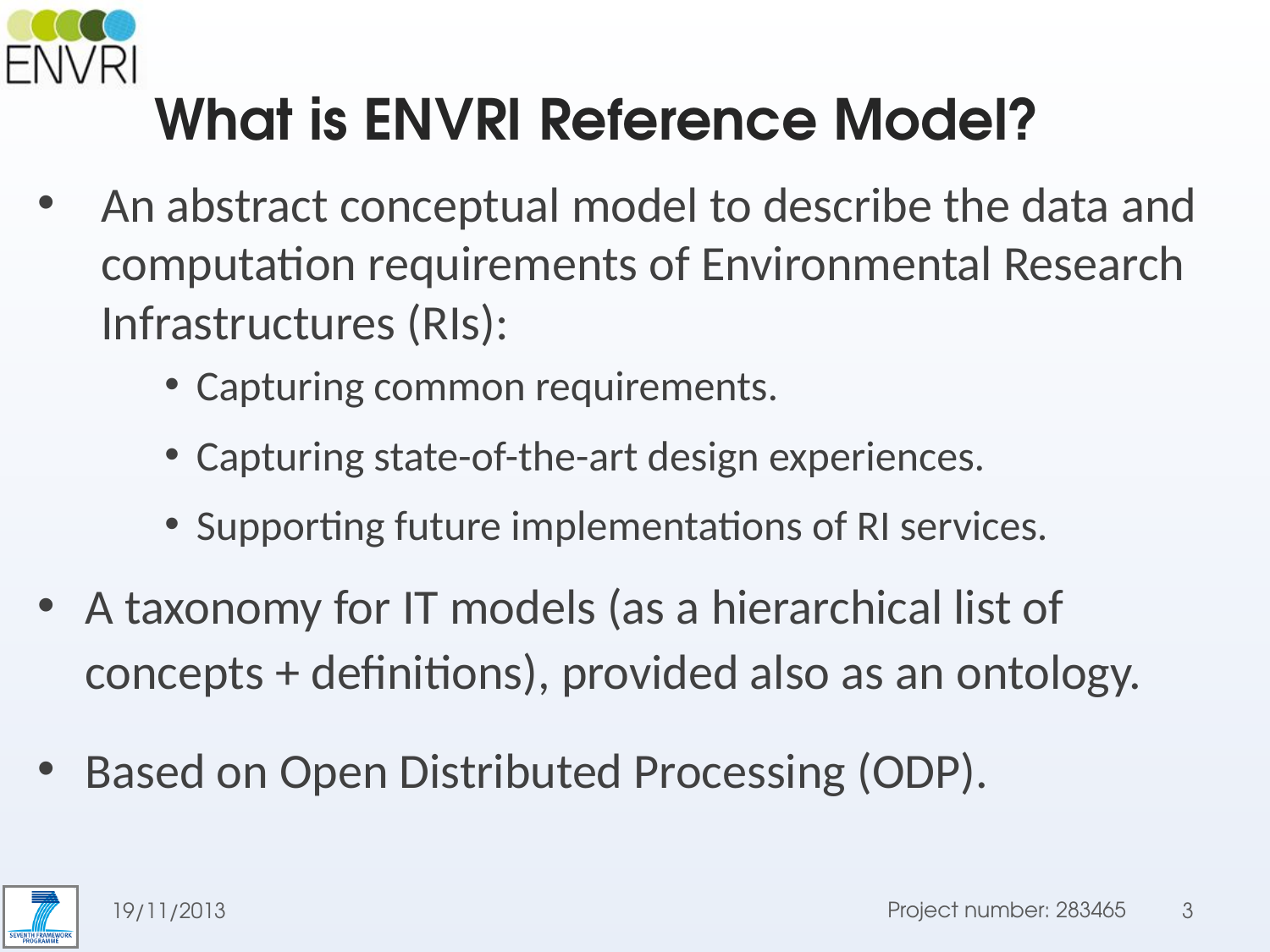

# What is ENVRI Reference Model?
An abstract conceptual model to describe the data and computation requirements of Environmental Research Infrastructures (RIs):
Capturing common requirements.
Capturing state-of-the-art design experiences.
Supporting future implementations of RI services.
A taxonomy for IT models (as a hierarchical list of concepts + definitions), provided also as an ontology.
Based on Open Distributed Processing (ODP).
19/11/2013
3